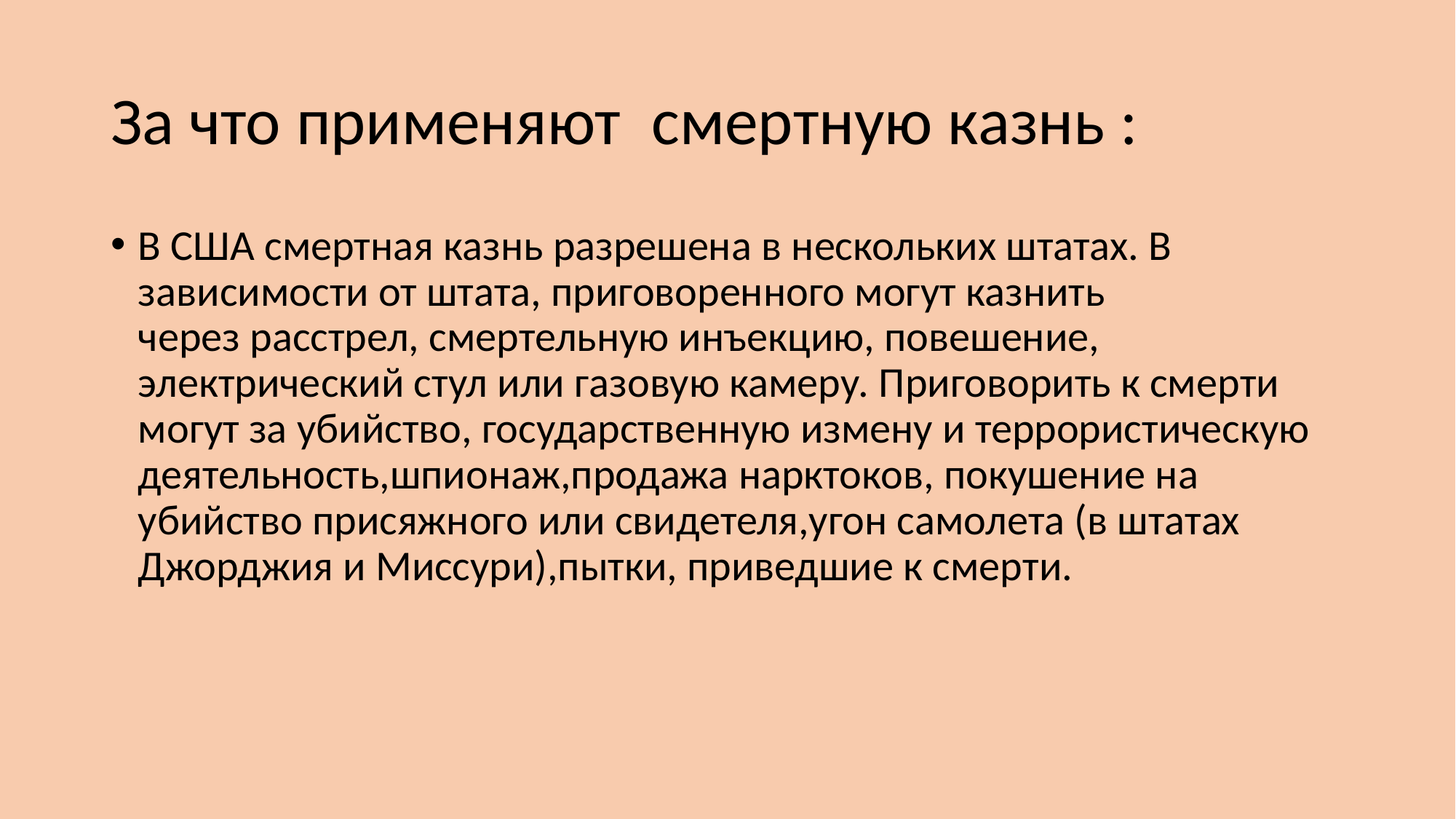

# За что применяют  смертную казнь :
В США смертная казнь разрешена в нескольких штатах. В зависимости от штата, приговоренного могут казнить через расстрел, смертельную инъекцию, повешение, электрический стул или газовую камеру. Приговорить к смерти могут за убийство, государственную измену и террористическую деятельность,шпионаж,продажа нарктоков, покушение на убийство присяжного или свидетеля,угон самолета (в штатах Джорджия и Миссури),пытки, приведшие к смерти.